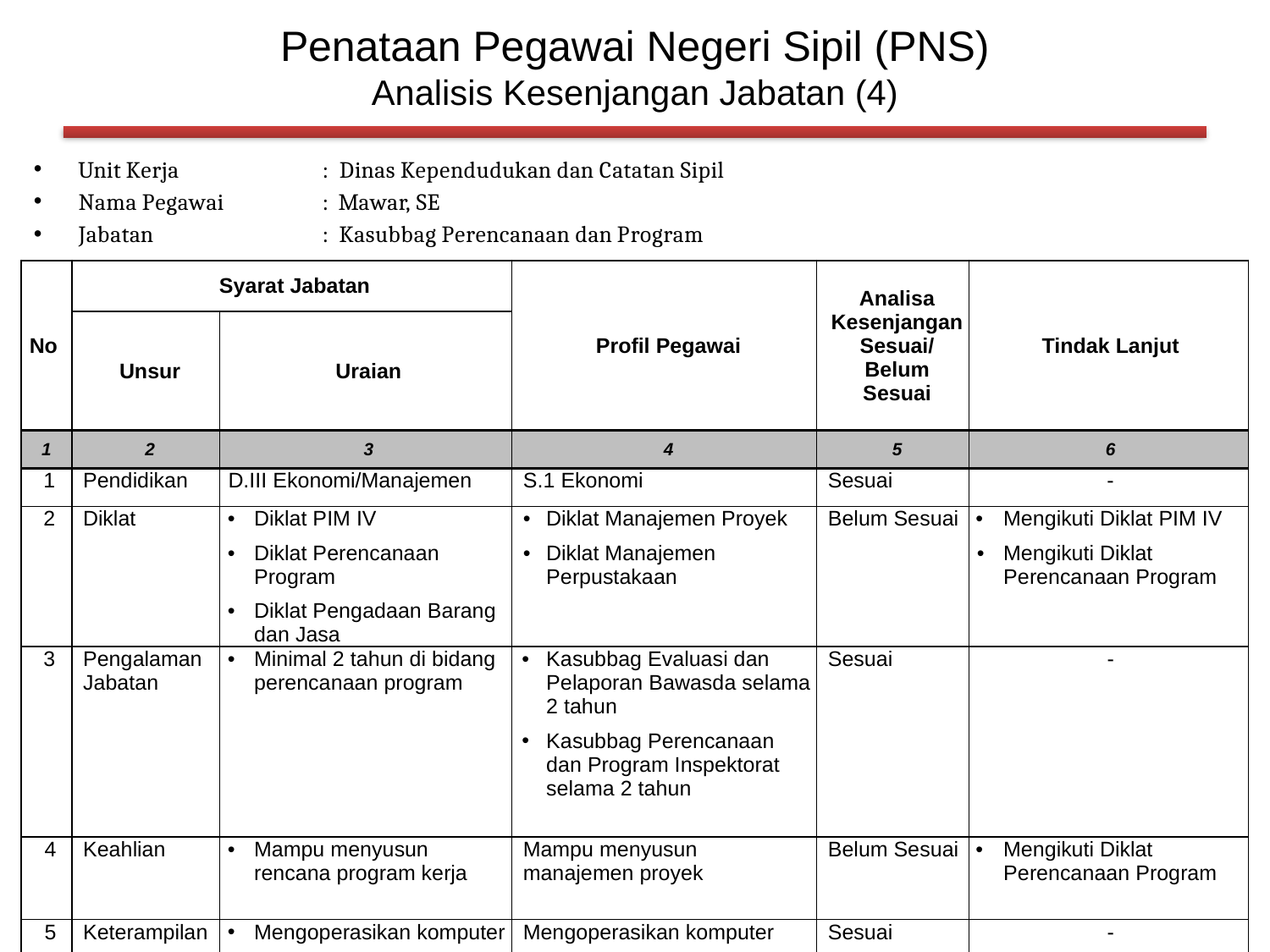

# Penataan Pegawai Negeri Sipil (PNS) Analisis Kesenjangan Jabatan (4)

Unit Kerja	 :	Dinas Kependudukan dan Catatan Sipil
Nama Pegawai	 :	Mawar, SE
Jabatan	 :	Kasubbag Perencanaan dan Program
| No | Syarat Jabatan |  | Profil Pegawai | Analisa Kesenjangan Sesuai/ Belum Sesuai | Tindak Lanjut |
| --- | --- | --- | --- | --- | --- |
|  | Unsur | Uraian |  |  |  |
| 1 | 2 | 3 | 4 | 5 | 6 |
| 1 | Pendidikan | D.III Ekonomi/Manajemen | S.1 Ekonomi | Sesuai | - |
| 2 | Diklat | Diklat PIM IV Diklat Perencanaan Program Diklat Pengadaan Barang dan Jasa | Diklat Manajemen Proyek Diklat Manajemen Perpustakaan | Belum Sesuai | Mengikuti Diklat PIM IV Mengikuti Diklat Perencanaan Program |
| 3 | Pengalaman Jabatan | Minimal 2 tahun di bidang perencanaan program | Kasubbag Evaluasi dan Pelaporan Bawasda selama 2 tahun Kasubbag Perencanaan dan Program Inspektorat selama 2 tahun | Sesuai | - |
| 4 | Keahlian | Mampu menyusun rencana program kerja | Mampu menyusun manajemen proyek | Belum Sesuai | Mengikuti Diklat Perencanaan Program |
| 5 | Keterampilan | Mengoperasikan komputer | Mengoperasikan komputer | Sesuai | - |